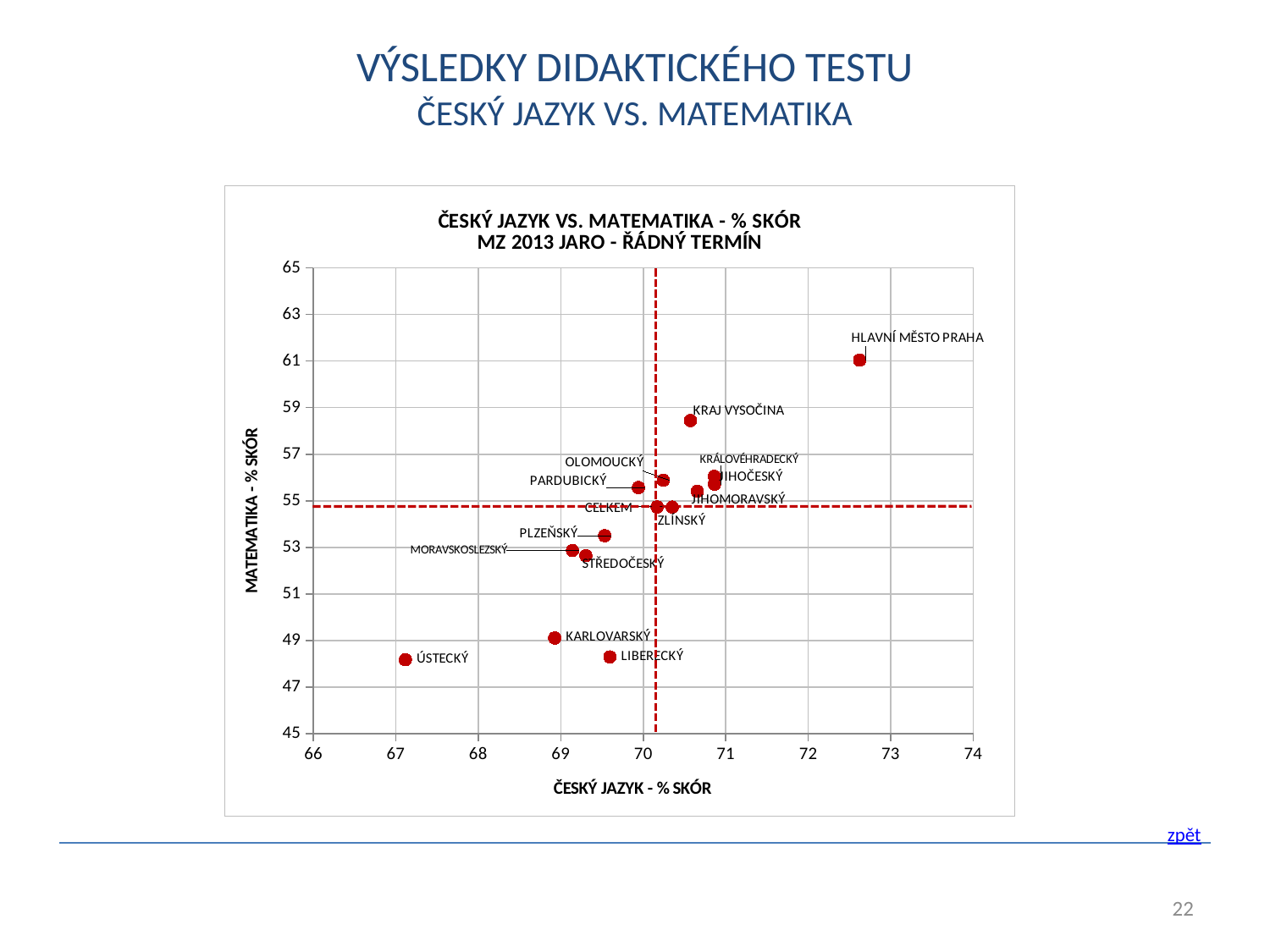

VÝSLEDKY DIDAKTICKÉHO TESTU
ČESKÝ JAZYK VS. MATEMATIKA

### Chart: ČESKÝ JAZYK VS. MATEMATIKA - % SKÓR
MZ 2013 JARO - ŘÁDNÝ TERMÍN

| Category | MA - % SKÓR |
|---|---|
zpět
22